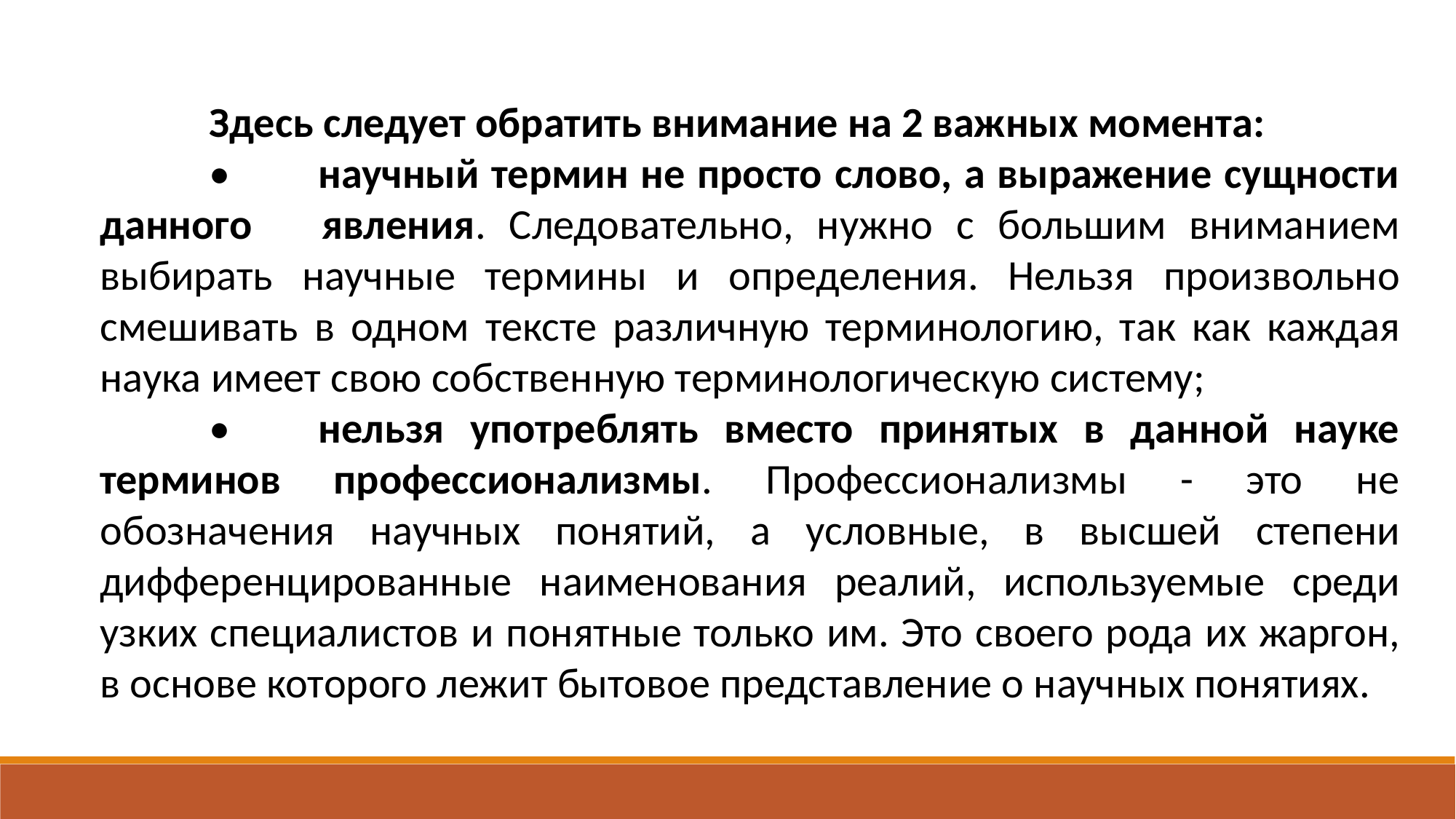

Здесь следует обратить внимание на 2 важных момента:
	•	научный термин не просто слово, а выражение сущности данного   явления. Следовательно, нужно с большим вниманием выбирать научные термины и определения. Нельзя произвольно смешивать в одном тексте различную терминологию, так как каждая наука имеет свою собственную терминологическую систему;
	•	нельзя употреблять вместо принятых в данной науке терминов профессионализмы. Профессионализмы - это не обозначения научных понятий, а условные, в высшей степени дифференцированные наименования реалий, используемые среди узких специалистов и понятные только им. Это своего рода их жаргон, в основе которого лежит бытовое представление о научных понятиях.